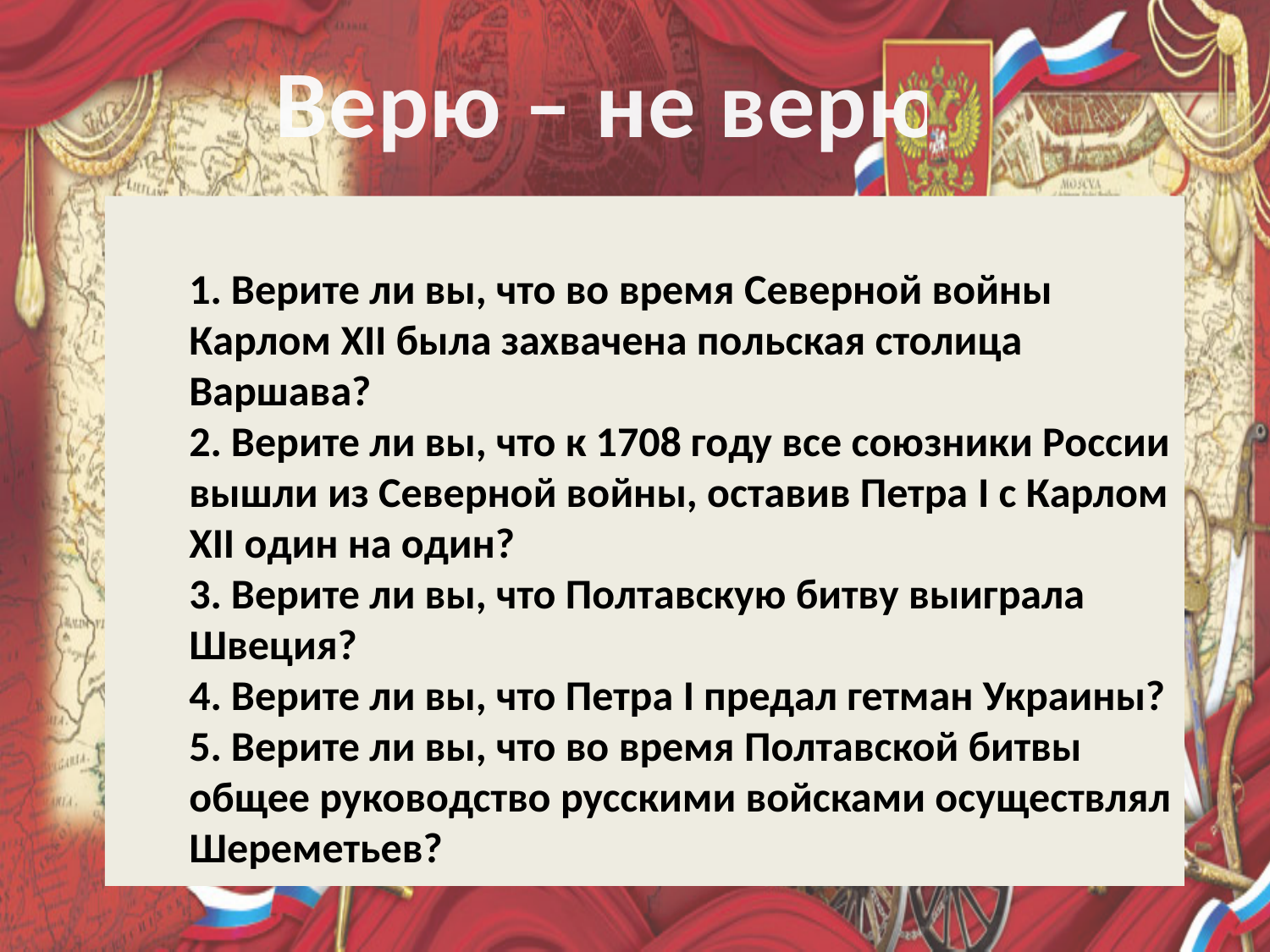

Верю – не верю
# 1. Верите ли вы, что во время Северной войны Карлом XII была захвачена польская столица Варшава? 2. Верите ли вы, что к 1708 году все союзники России вышли из Северной войны, оставив Петра I с Карлом XII один на один? 3. Верите ли вы, что Полтавскую битву выиграла Швеция? 4. Верите ли вы, что Петра I предал гетман Украины? 5. Верите ли вы, что во время Полтавской битвы общее руководство русскими войсками осуществлял Шереметьев?